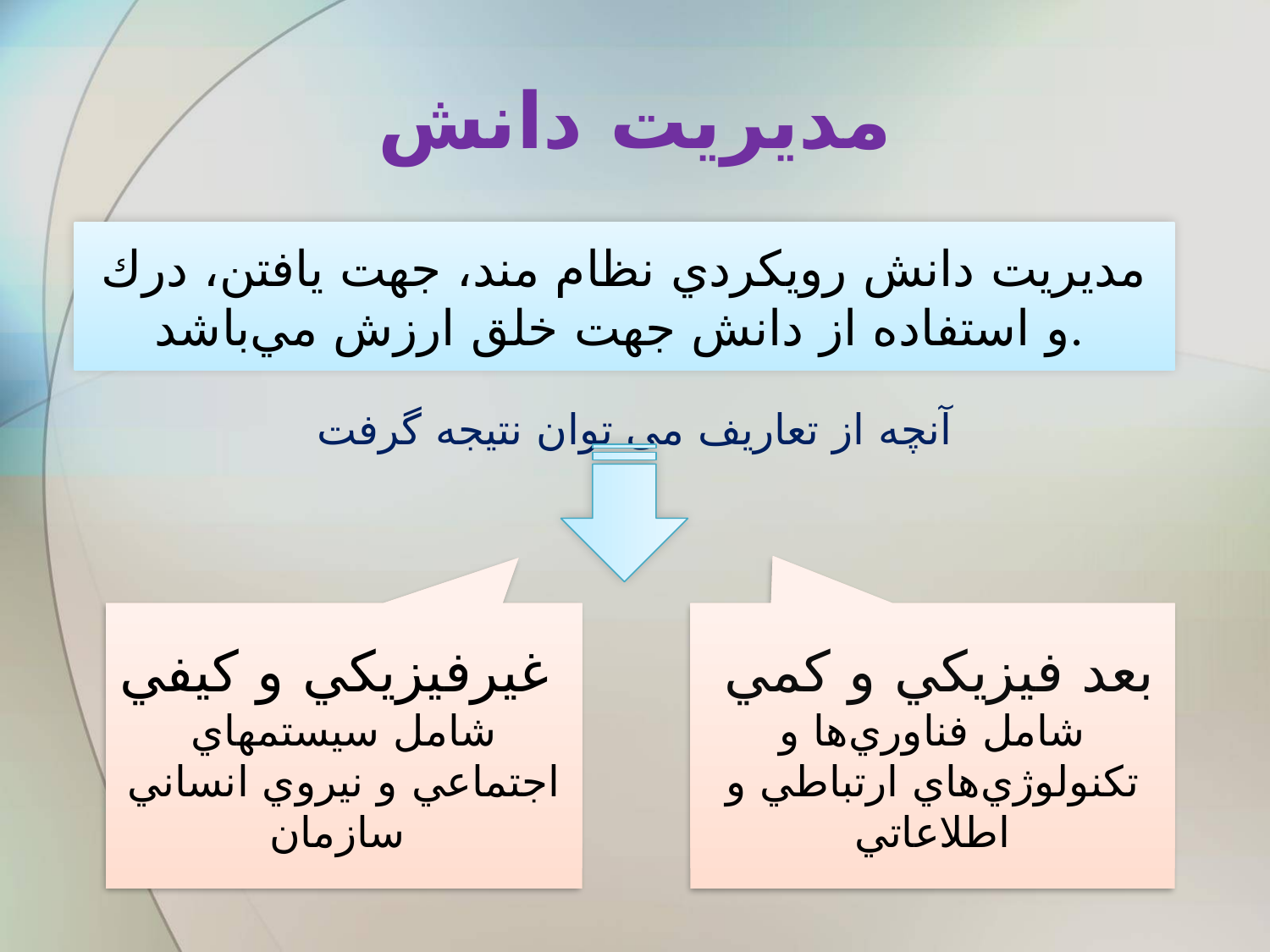

# مدیریت دانش

آنچه از تعاریف می توان نتیجه گرفت

مديريت دانش رويكردي نظام مند، جهت يافتن، درك و استفاده از دانش جهت خلق ارزش مي‌باشد.

غيرفيزيكي و كيفي
شامل سيستمهاي اجتماعي و نيروي انساني سازمان
 بعد فيزيكي و كمي
شامل فناوري‌ها و تكنولوژي‌هاي ارتباطي و اطلاعاتي